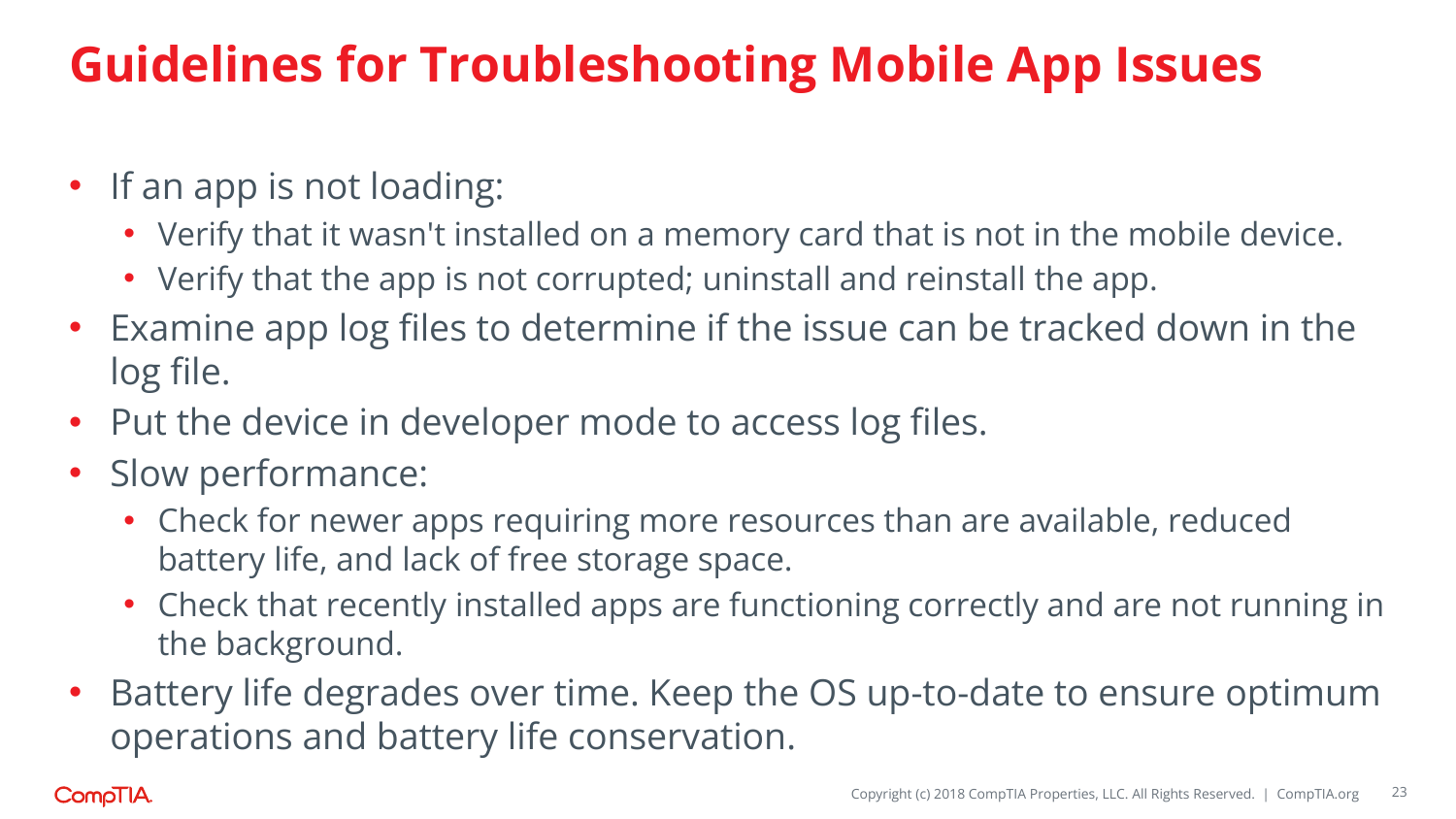

# Guidelines for Troubleshooting Mobile App Issues
If an app is not loading:
Verify that it wasn't installed on a memory card that is not in the mobile device.
Verify that the app is not corrupted; uninstall and reinstall the app.
Examine app log files to determine if the issue can be tracked down in the log file.
Put the device in developer mode to access log files.
Slow performance:
Check for newer apps requiring more resources than are available, reduced battery life, and lack of free storage space.
Check that recently installed apps are functioning correctly and are not running in the background.
Battery life degrades over time. Keep the OS up-to-date to ensure optimum operations and battery life conservation.
23